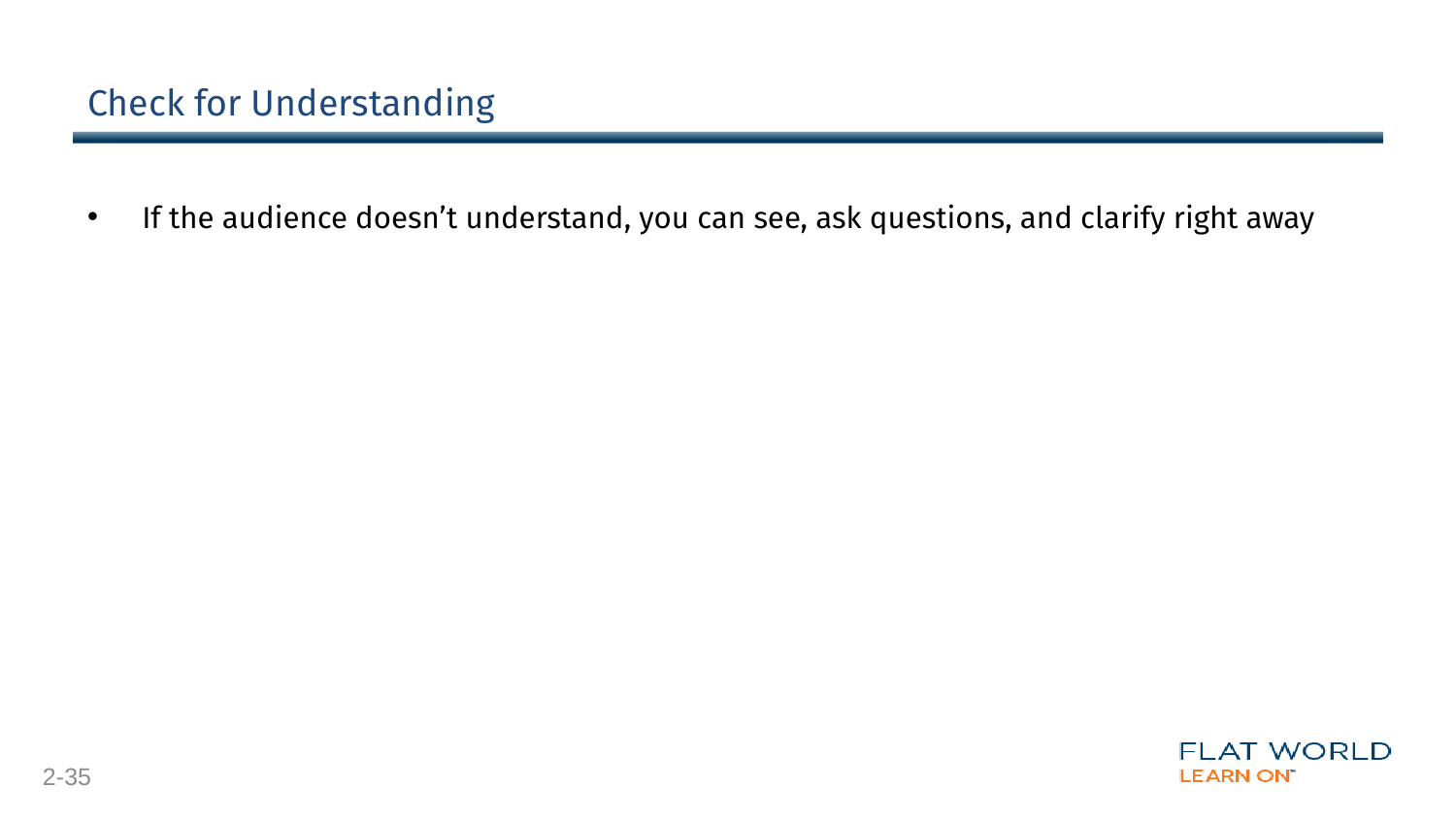

# Check for Understanding
If the audience doesn’t understand, you can see, ask questions, and clarify right away

2-35